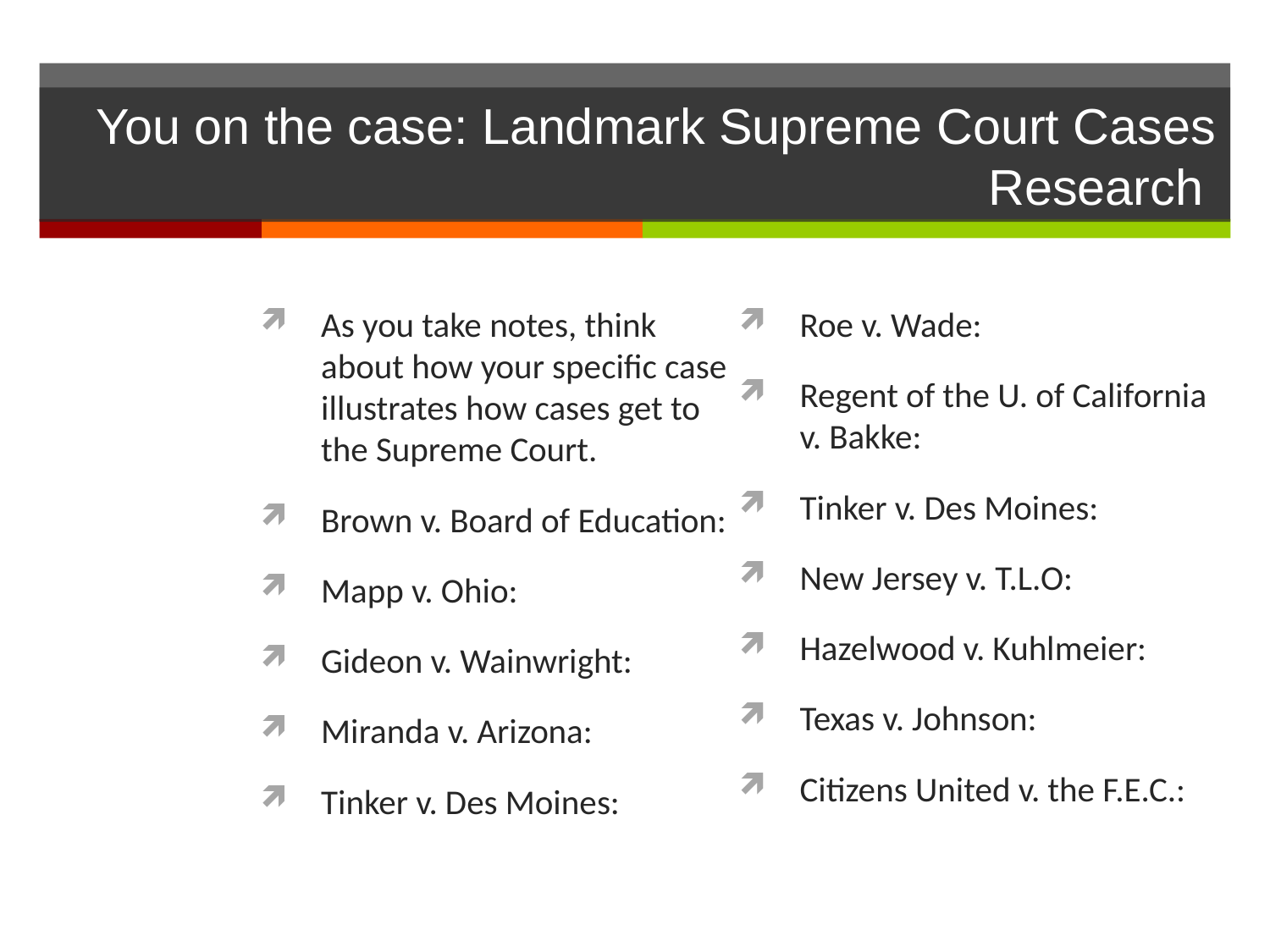

# You on the case: Landmark Supreme Court Cases Research
As you take notes, think about how your specific case illustrates how cases get to the Supreme Court.
Brown v. Board of Education:
Mapp v. Ohio:
Gideon v. Wainwright:
Miranda v. Arizona:
Tinker v. Des Moines:
Roe v. Wade:
Regent of the U. of California v. Bakke:
Tinker v. Des Moines:
New Jersey v. T.L.O:
Hazelwood v. Kuhlmeier:
Texas v. Johnson:
Citizens United v. the F.E.C.: